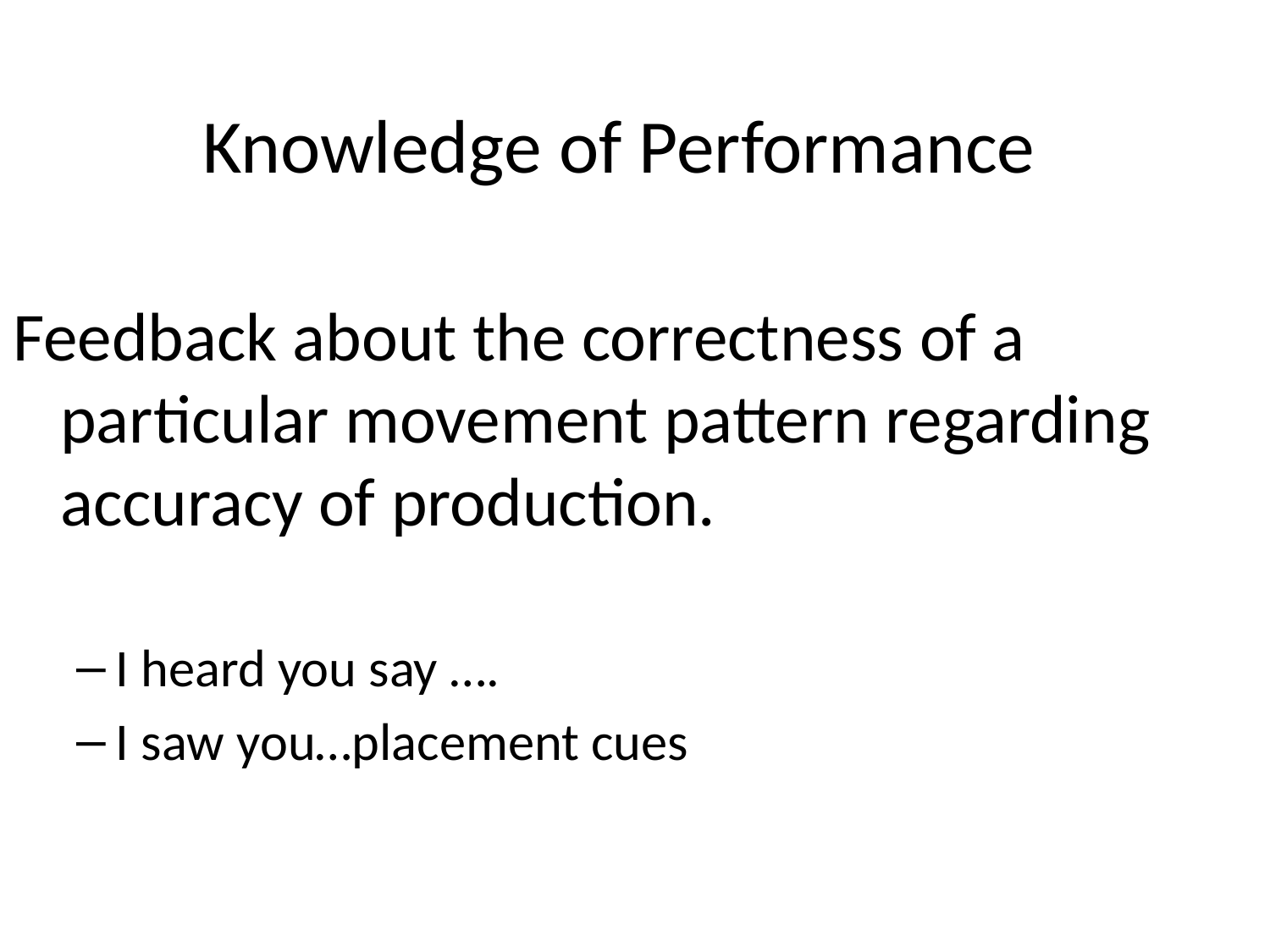

# Knowledge of Performance
Feedback about the correctness of a particular movement pattern regarding accuracy of production.

I heard you say ….
I saw you…placement cues